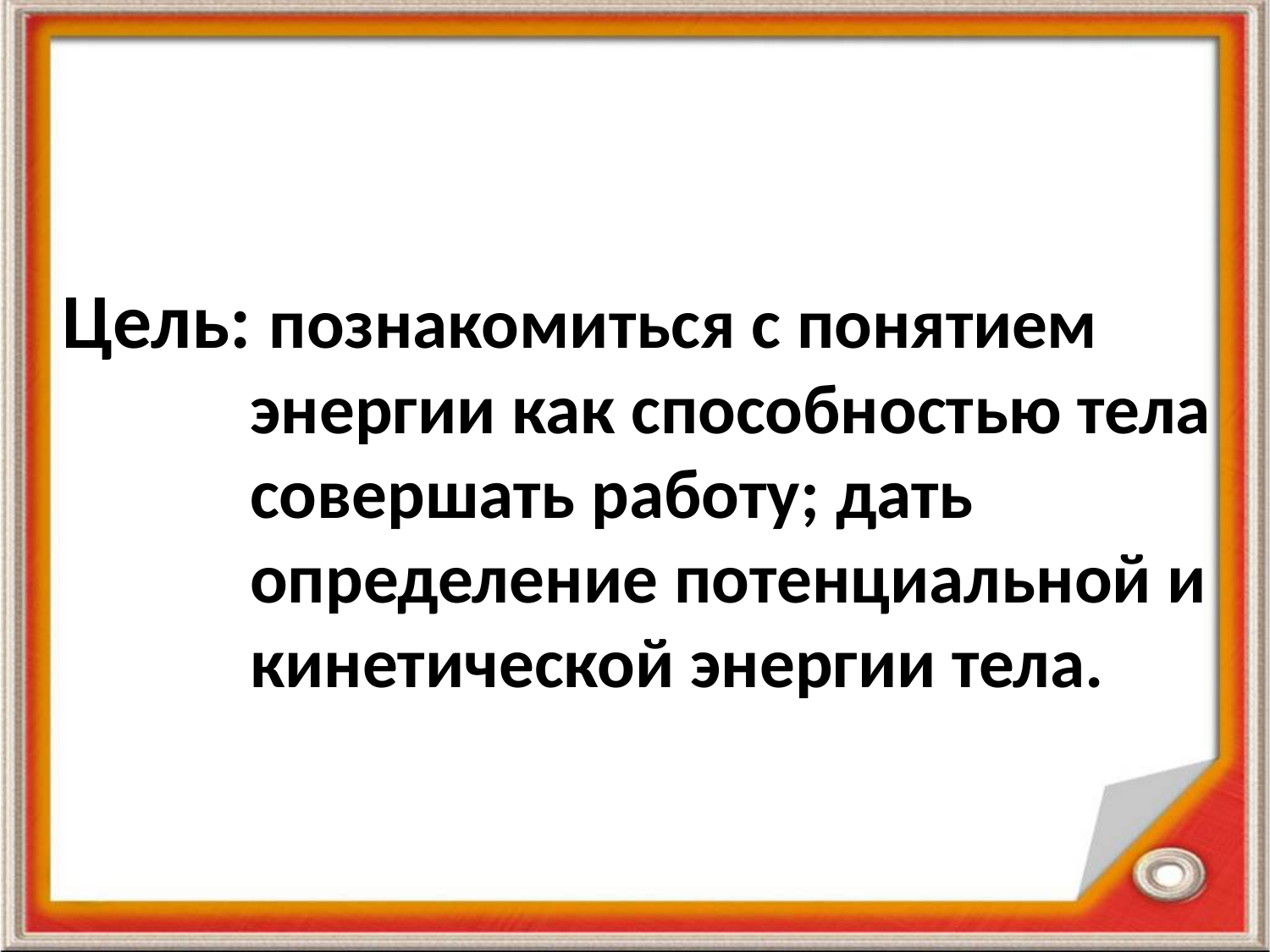

# Цель: познакомиться с понятием энергии как способностью тела совершать работу; дать определение потенциальной и кинетической энергии тела.